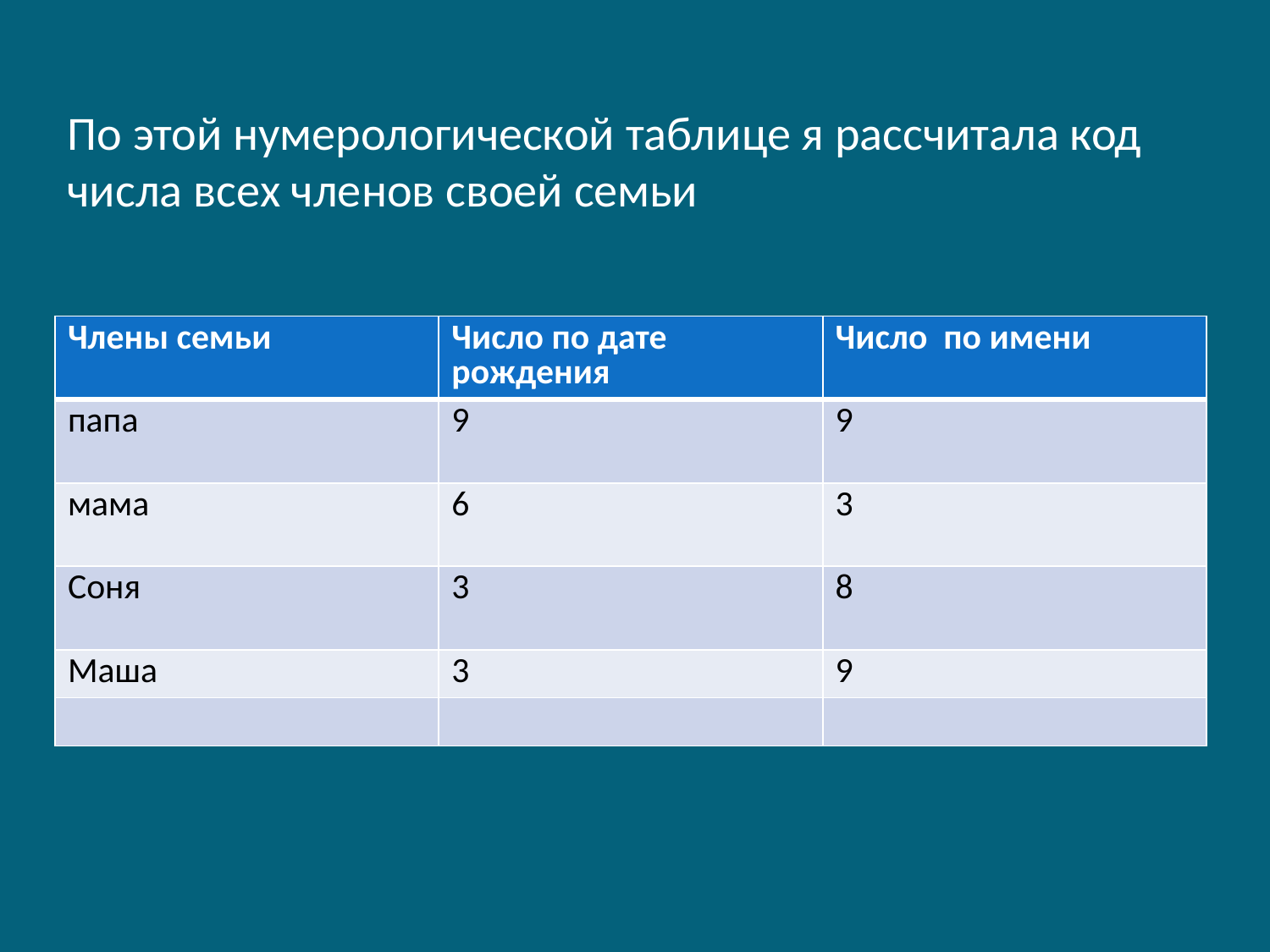

По этой нумерологической таблице я рассчитала код  числа всех членов своей семьи
| Члены семьи | Число по дате рождения | Число по имени |
| --- | --- | --- |
| папа | 9 | 9 |
| мама | 6 | 3 |
| Соня | 3 | 8 |
| Маша | 3 | 9 |
|  |  |  |